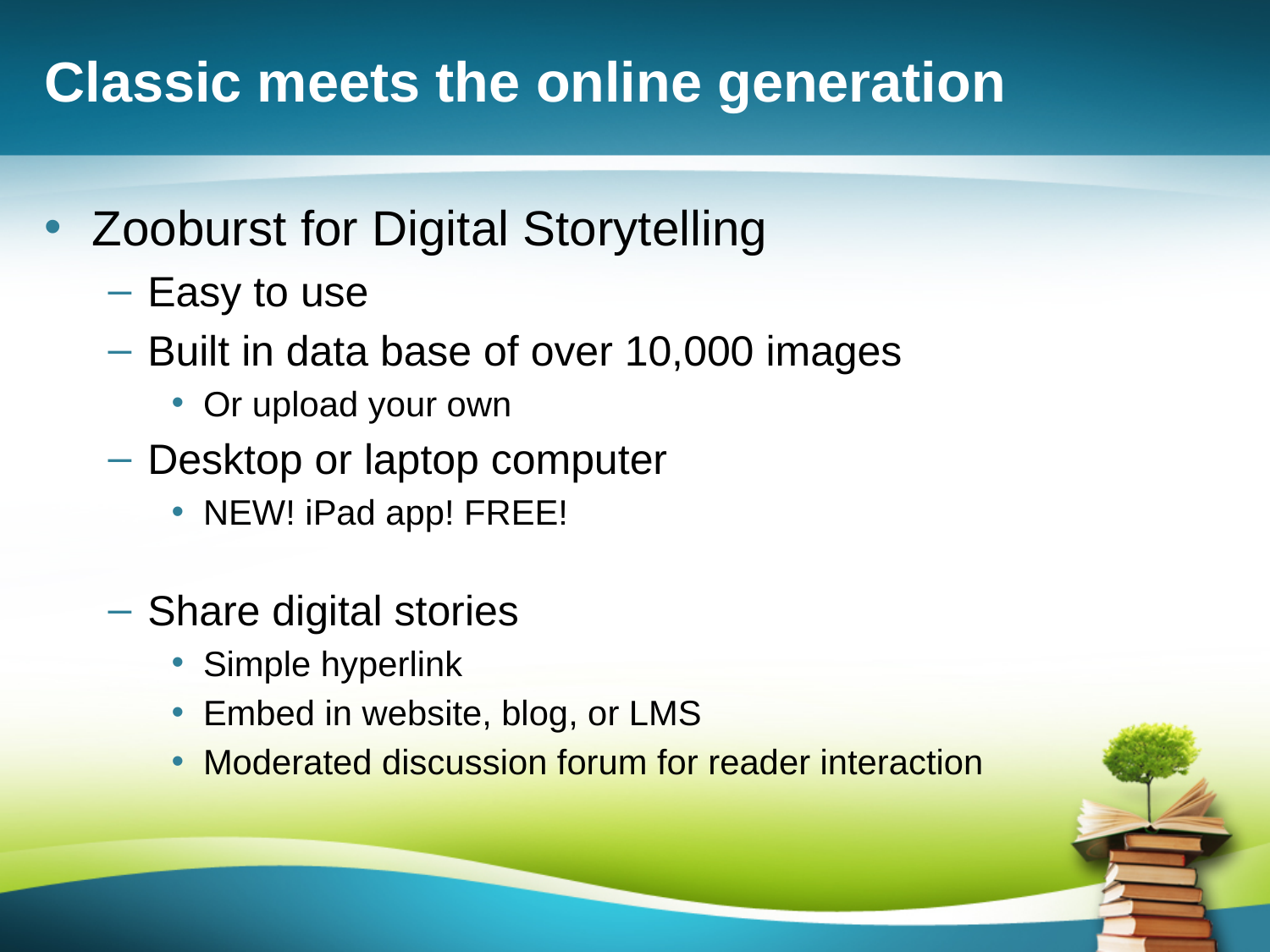

# Classic meets the online generation
Zooburst for Digital Storytelling
Easy to use
Built in data base of over 10,000 images
Or upload your own
Desktop or laptop computer
NEW! iPad app! FREE!
Share digital stories
Simple hyperlink
Embed in website, blog, or LMS
Moderated discussion forum for reader interaction